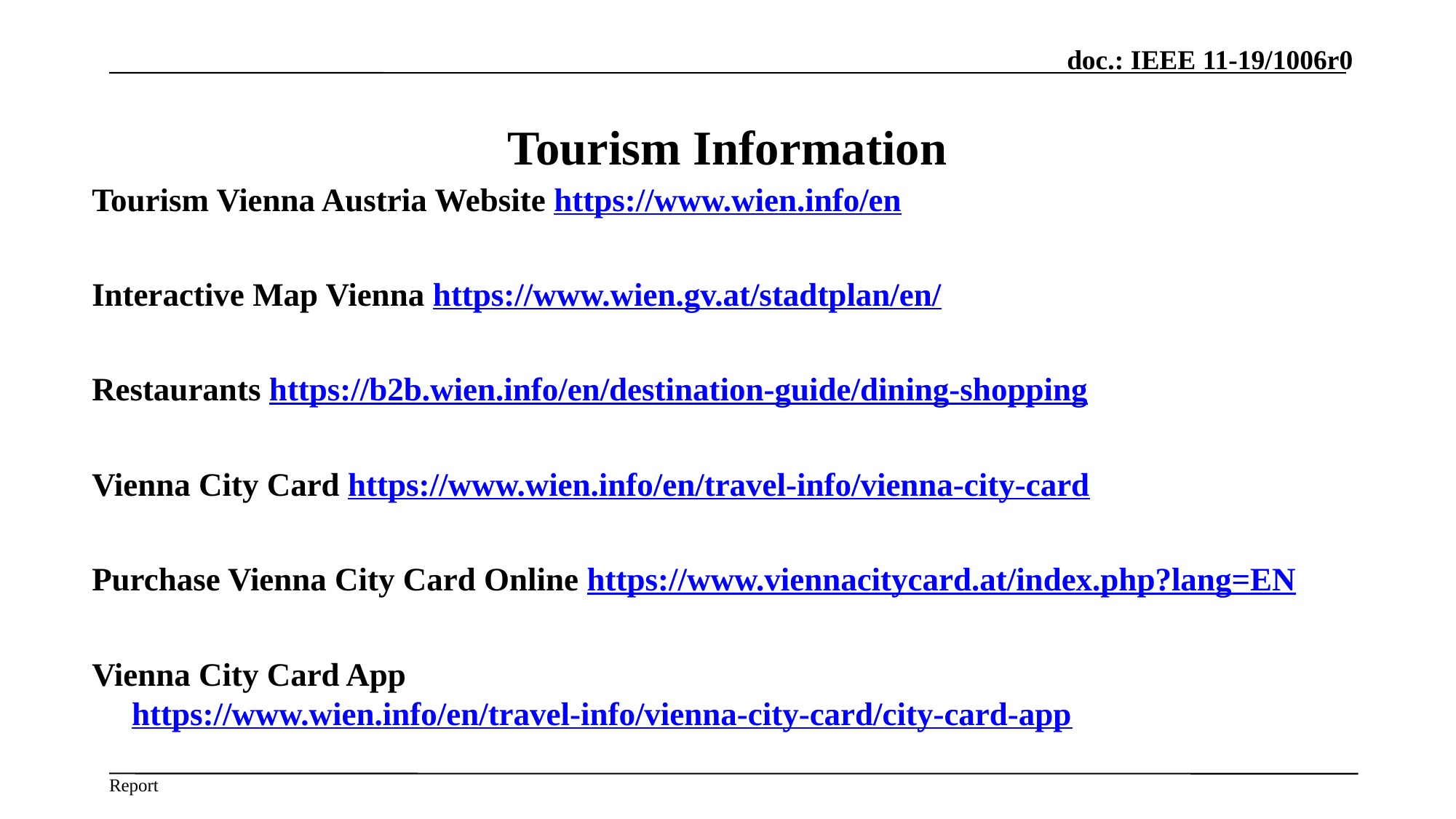

# Tourism Information
Tourism Vienna Austria Website https://www.wien.info/en

Interactive Map Vienna https://www.wien.gv.at/stadtplan/en/

Restaurants https://b2b.wien.info/en/destination-guide/dining-shopping

Vienna City Card https://www.wien.info/en/travel-info/vienna-city-card

Purchase Vienna City Card Online https://www.viennacitycard.at/index.php?lang=EN

Vienna City Card App https://www.wien.info/en/travel-info/vienna-city-card/city-card-app